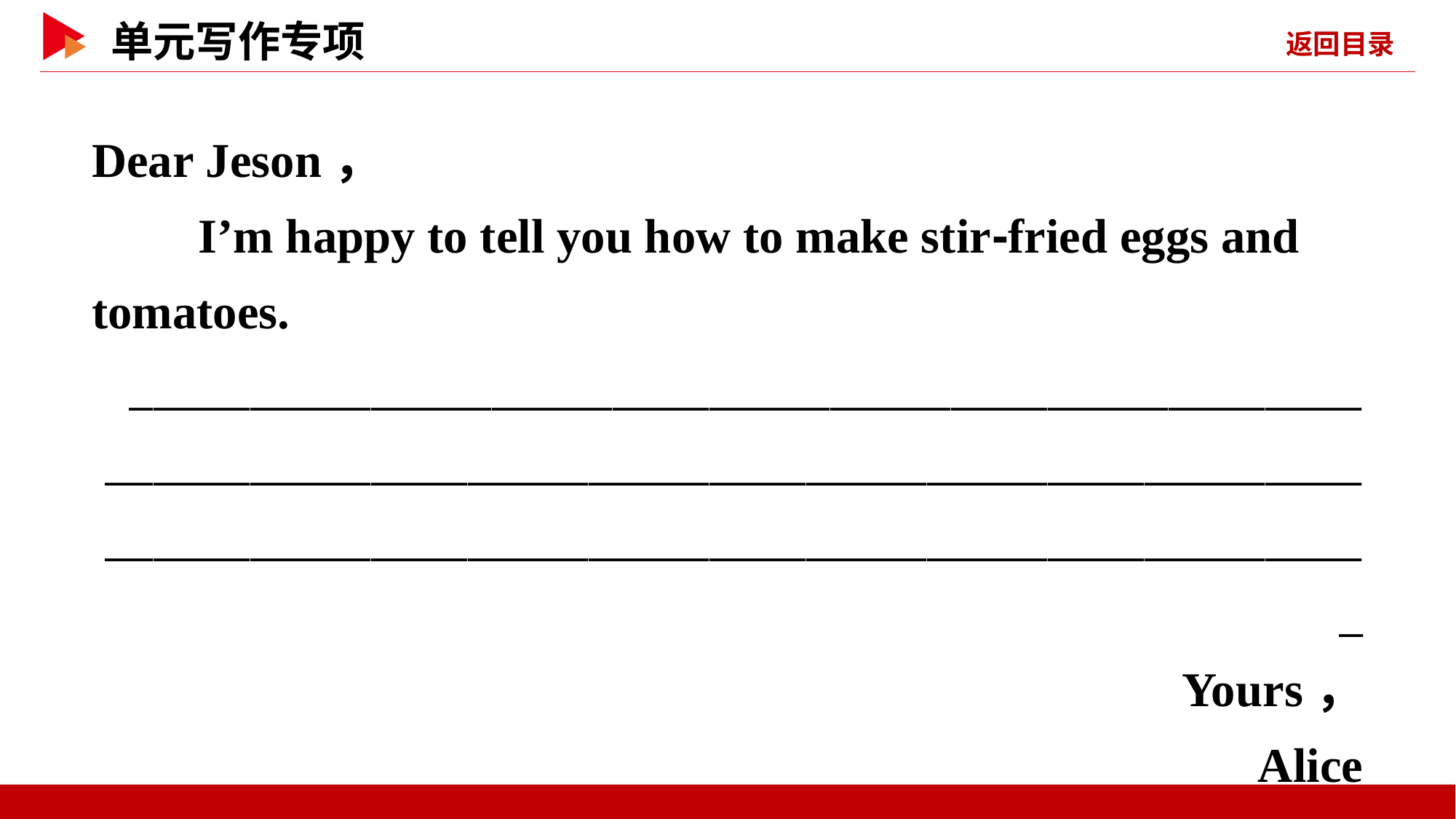

Dear Jeson，
      I’m happy to tell you how to make stir⁃fried eggs and tomatoes.
____________________________________________________________________________________________________________________________________________________________
Yours，
Alice